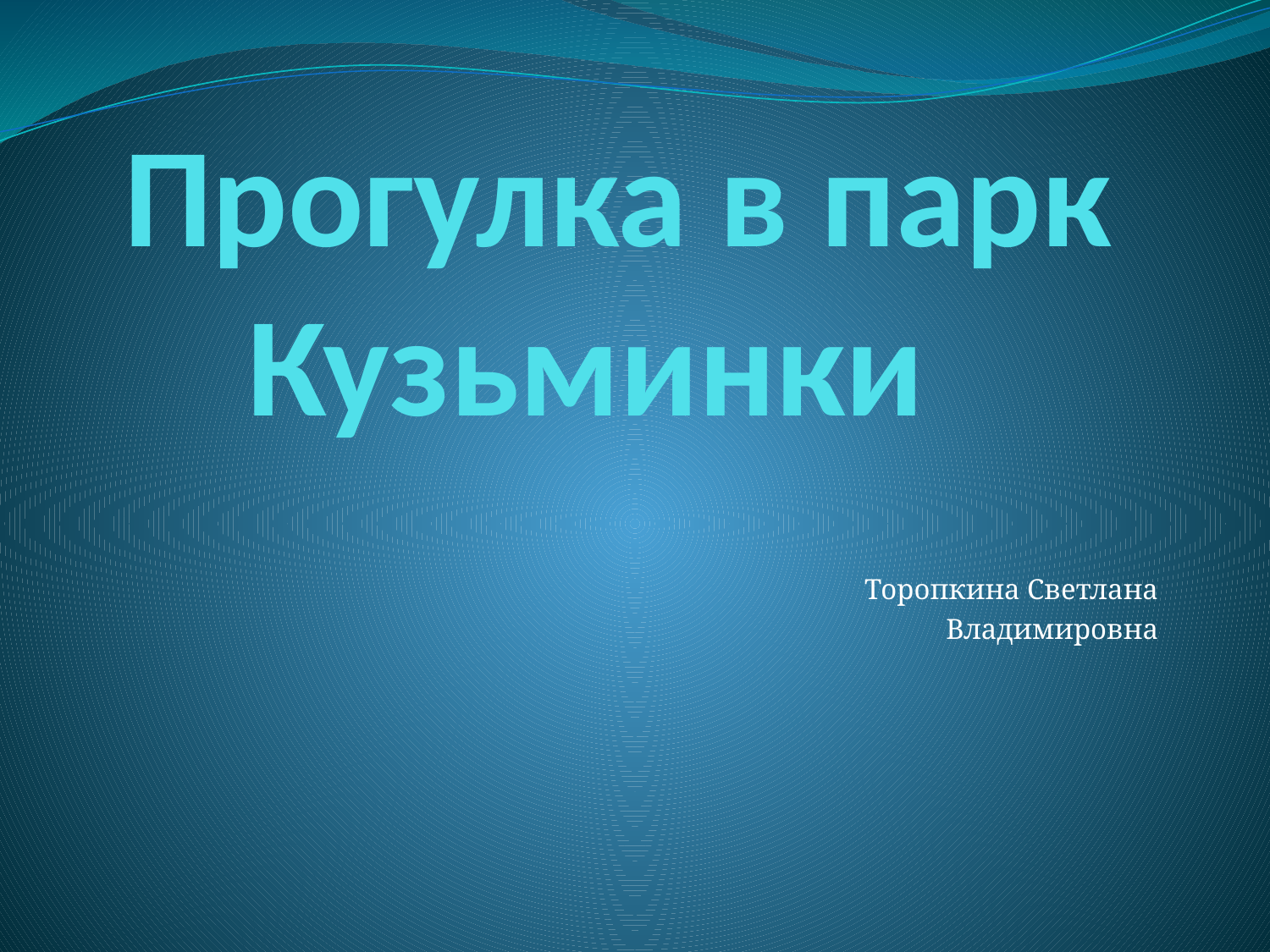

# Прогулка в парк Кузьминки

                                                                               Торопкина Светлана
                                                                       Владимировна